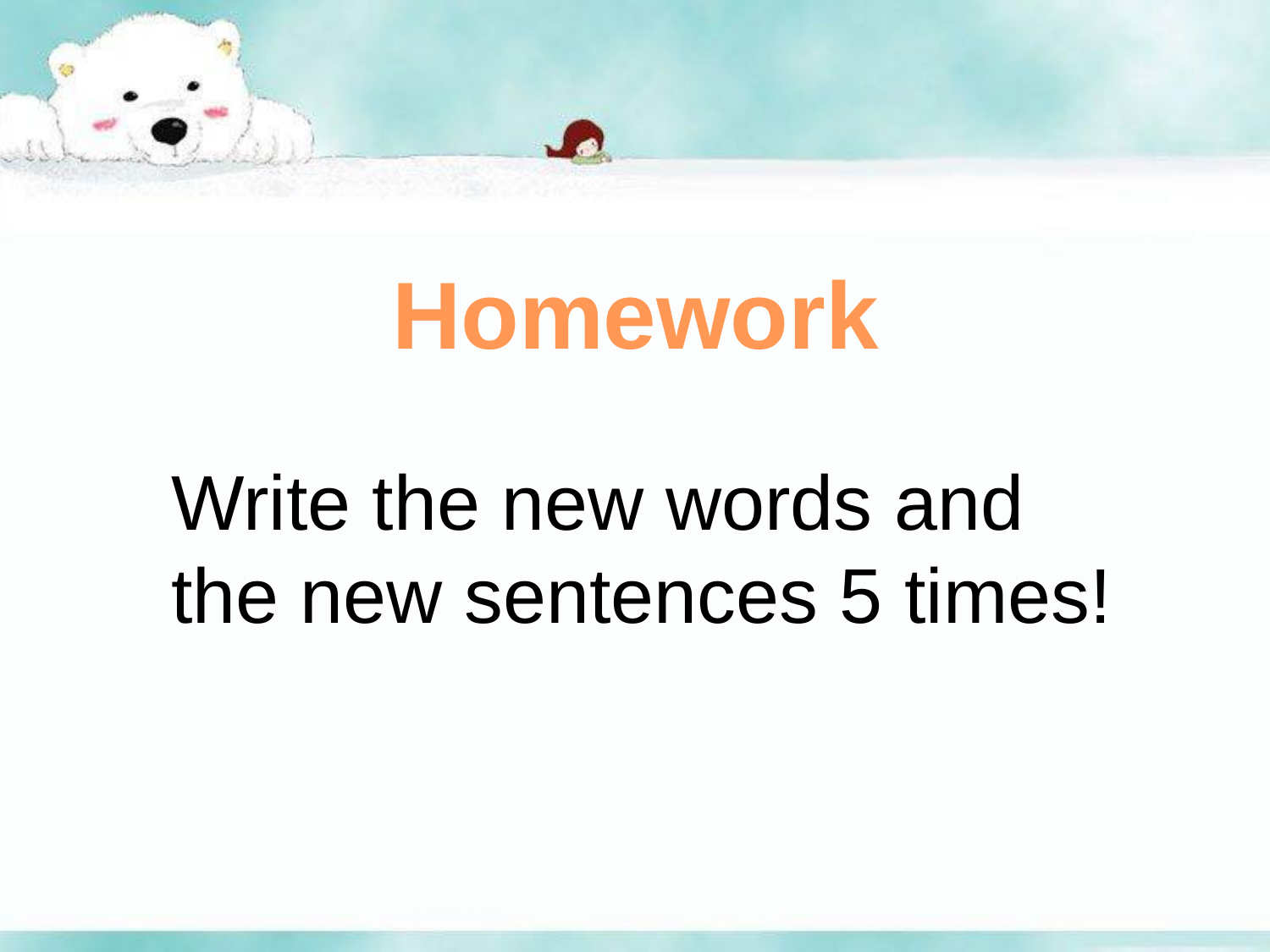

Homework
Write the new words and the new sentences 5 times!